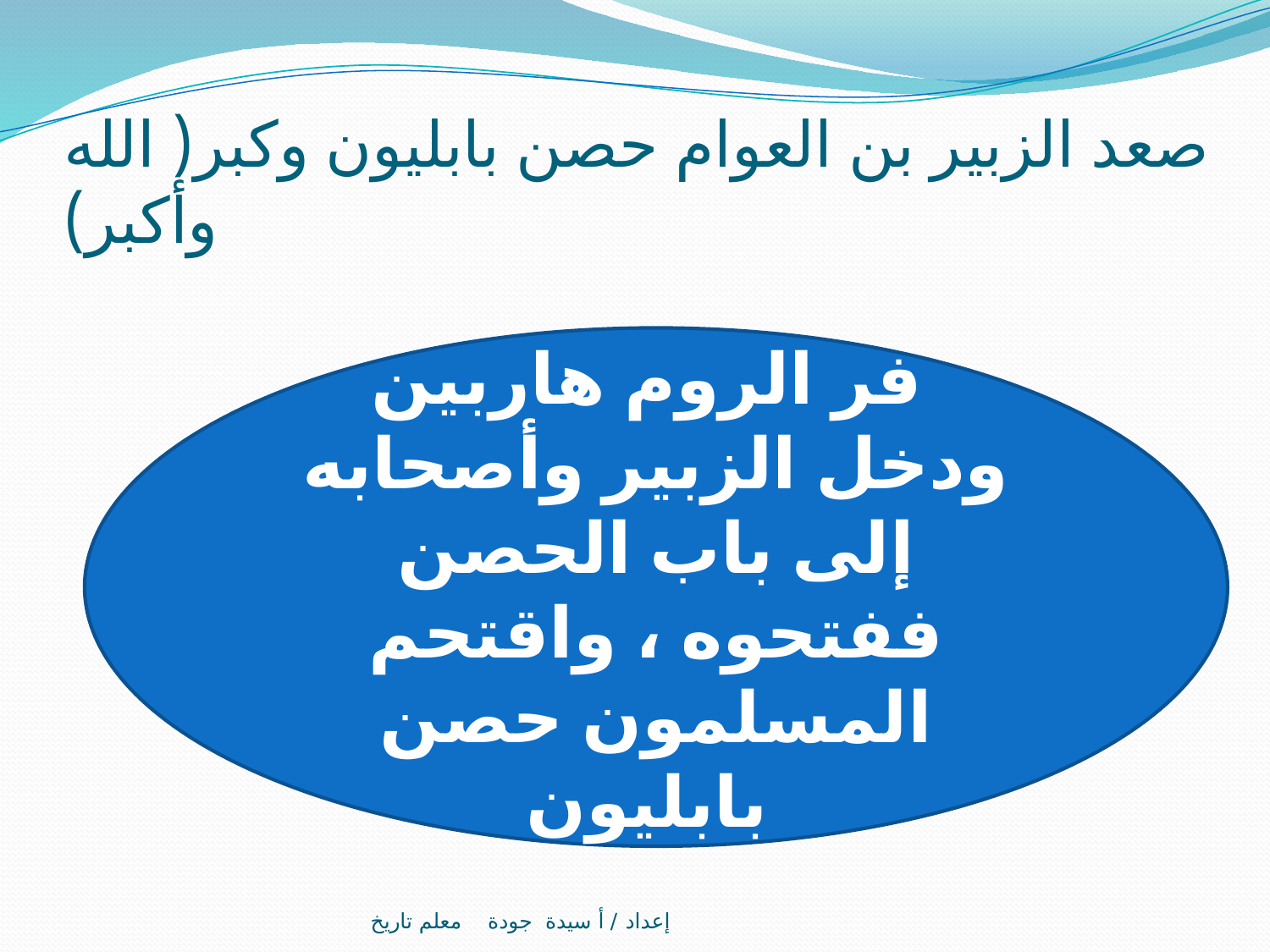

# صعد الزبير بن العوام حصن بابليون وكبر( الله وأكبر)
فر الروم هاربين
ودخل الزبير وأصحابه إلى باب الحصن ففتحوه ، واقتحم المسلمون حصن بابليون
إعداد / أ سيدة  جودة    معلم تاريخ